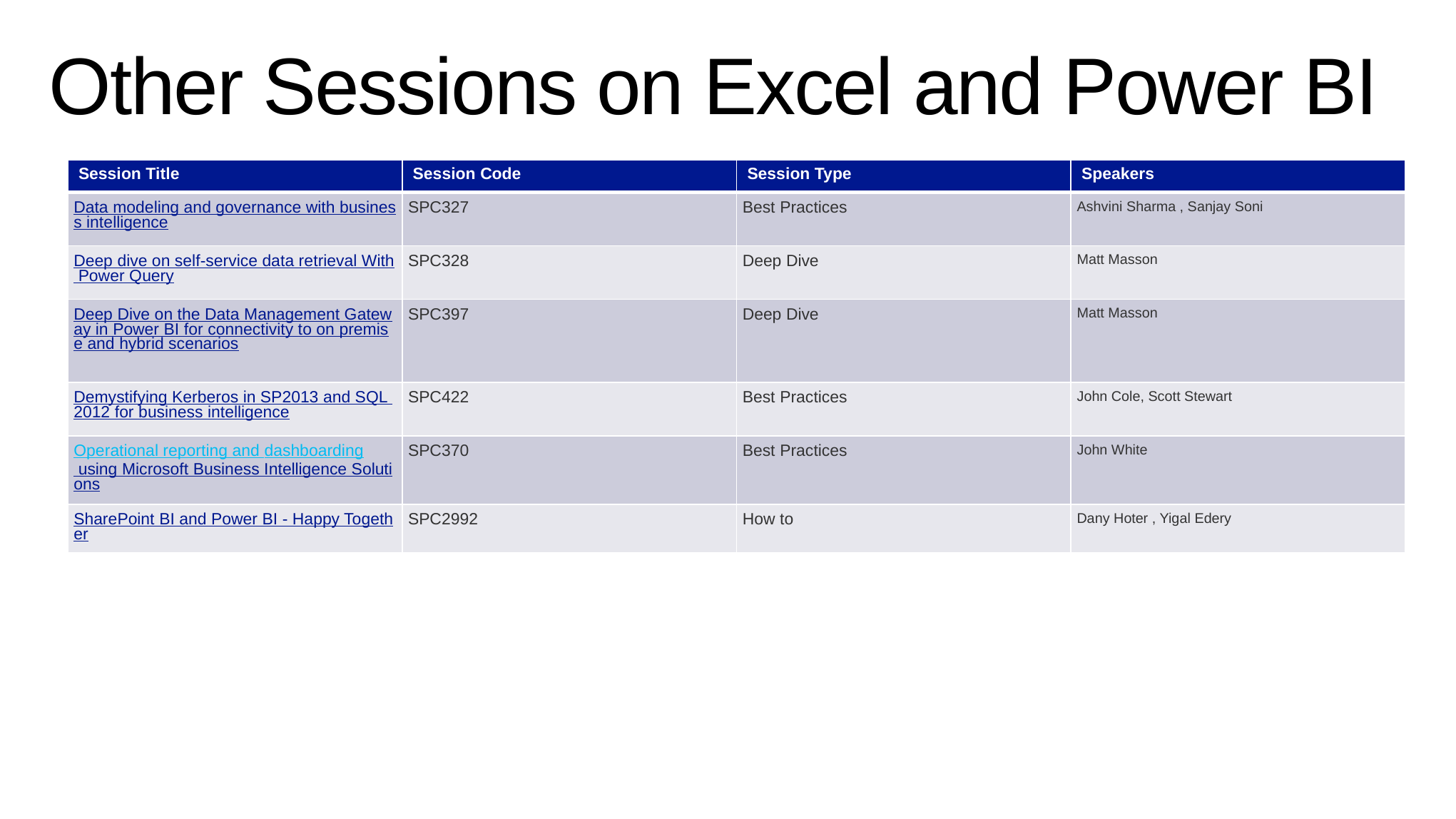

# Other Sessions on Excel and Power BI
| Session Title | Session Code | Session Type | Speakers |
| --- | --- | --- | --- |
| Data modeling and governance with business intelligence | SPC327 | Best Practices | Ashvini Sharma , Sanjay Soni |
| Deep dive on self-service data retrieval With Power Query | SPC328 | Deep Dive | Matt Masson |
| Deep Dive on the Data Management Gateway in Power BI for connectivity to on premise and hybrid scenarios | SPC397 | Deep Dive | Matt Masson |
| Demystifying Kerberos in SP2013 and SQL 2012 for business intelligence | SPC422 | Best Practices | John Cole, Scott Stewart |
| Operational reporting and dashboarding using Microsoft Business Intelligence Solutions | SPC370 | Best Practices | John White |
| SharePoint BI and Power BI - Happy Together | SPC2992 | How to | Dany Hoter , Yigal Edery |